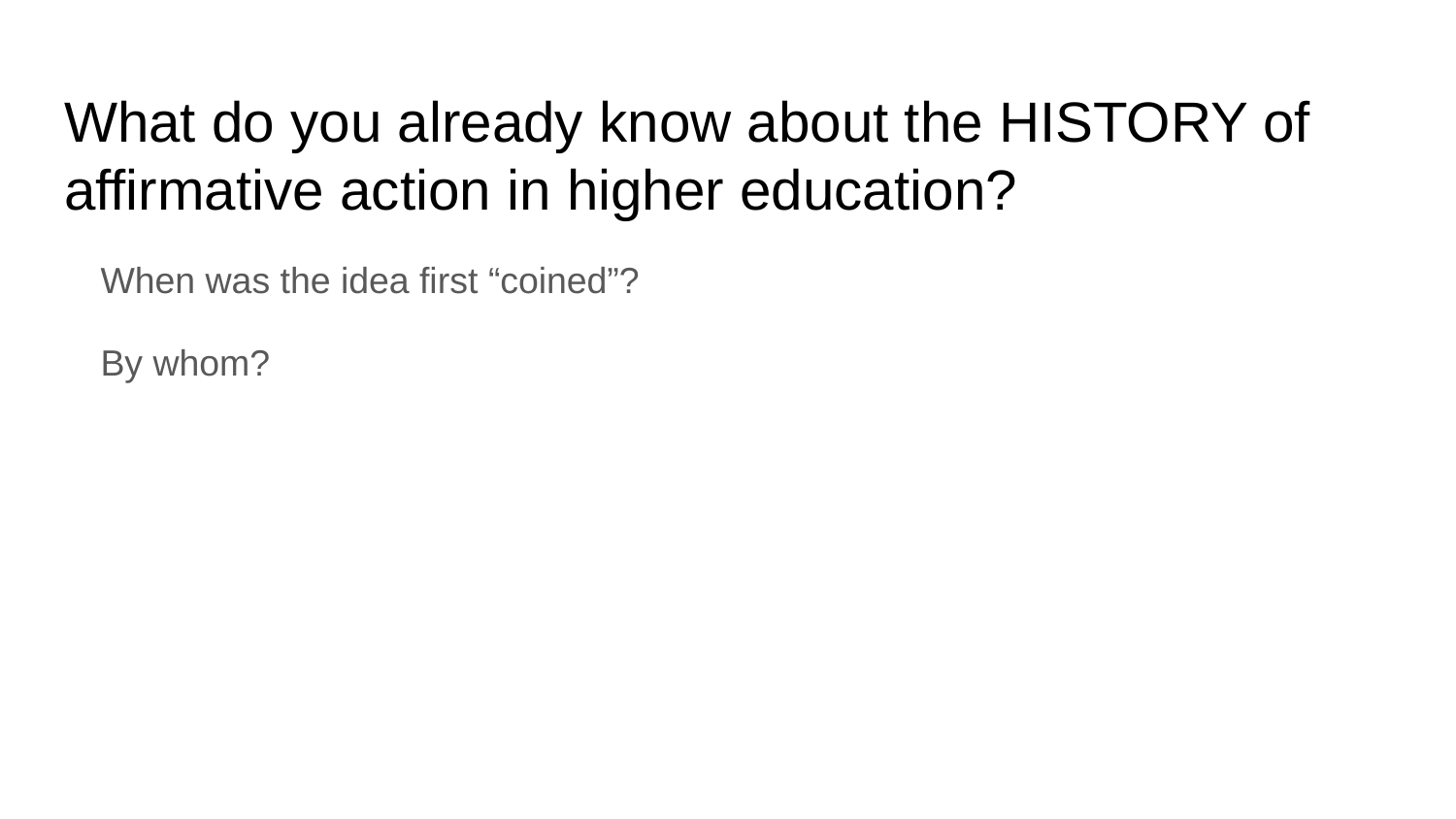

# What do you already know about the HISTORY of affirmative action in higher education?
When was the idea first “coined”?
By whom?